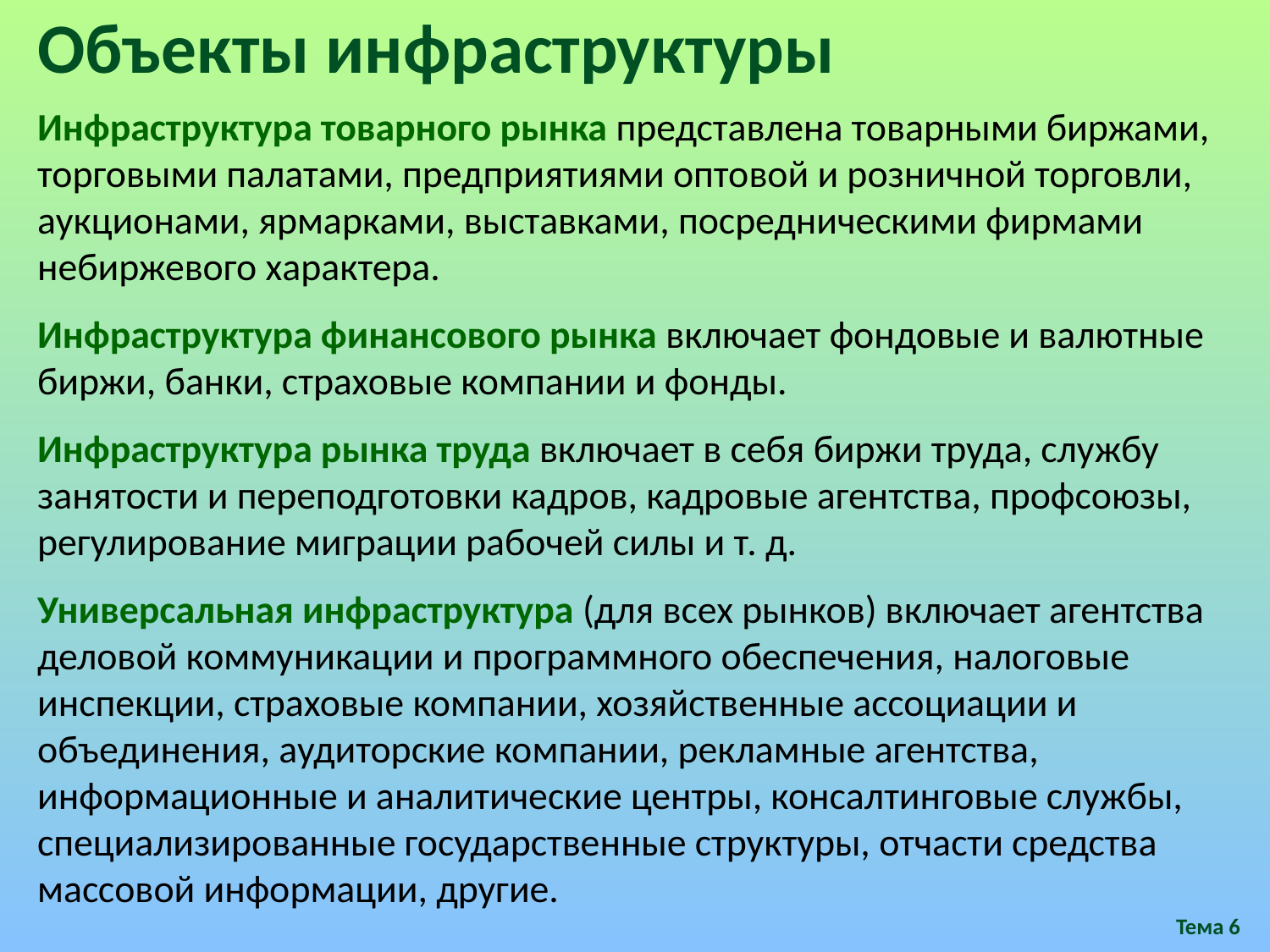

Объекты инфраструктуры
Инфраструктура товарного рынка представлена товарными биржами, торговыми палатами, предприятиями оптовой и розничной торговли, аук­ционами, ярмарками, выставками, посредническими фирмами небиржевого характера.

Инфраструктура финансового рынка включает фондовые и валютные биржи, банки, страховые компании и фонды.

Инфраструктура рынка труда включает в себя биржи труда, службу занятости и переподготовки кадров, кадровые агентства, профсоюзы, регулирование миг­рации рабочей силы и т. д.

Универсальная инфраструктура (для всех рынков) включает агентства деловой коммуникации и программного обеспечения, налоговые инспекции, страховые компании, хозяйственные ассоциации и объединения, аудиторские компании, рекламные агентства, информационные и аналитические центры, консалтинговые службы, специализированные государственные структуры, отчасти средства массовой информации, другие.

Тема 6